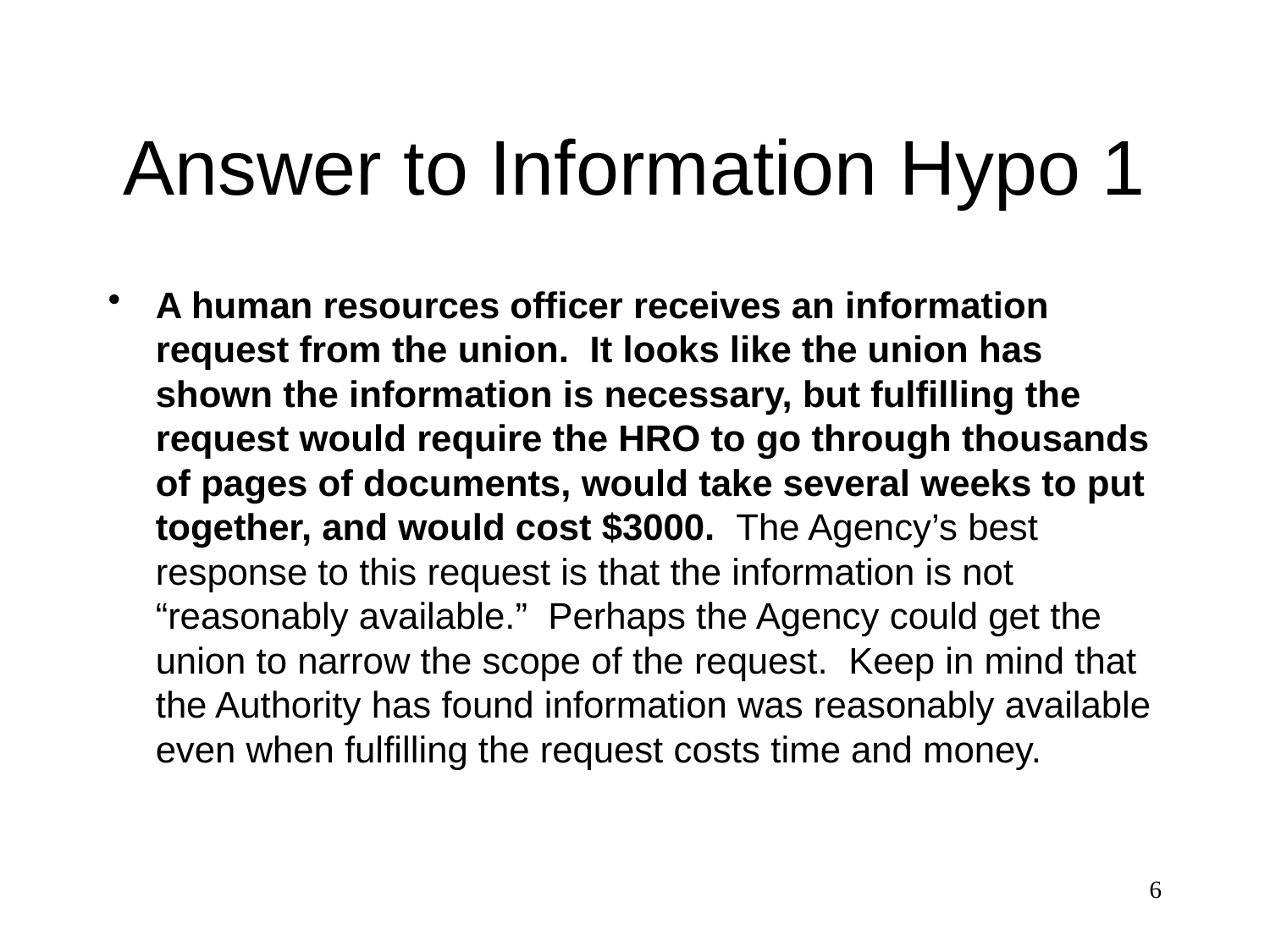

# Answer to Information Hypo 1
A human resources officer receives an information request from the union.  It looks like the union has shown the information is necessary, but fulfilling the request would require the HRO to go through thousands of pages of documents, would take several weeks to put together, and would cost $3000.  The Agency’s best response to this request is that the information is not “reasonably available.”  Perhaps the Agency could get the union to narrow the scope of the request.  Keep in mind that the Authority has found information was reasonably available even when fulfilling the request costs time and money.

6